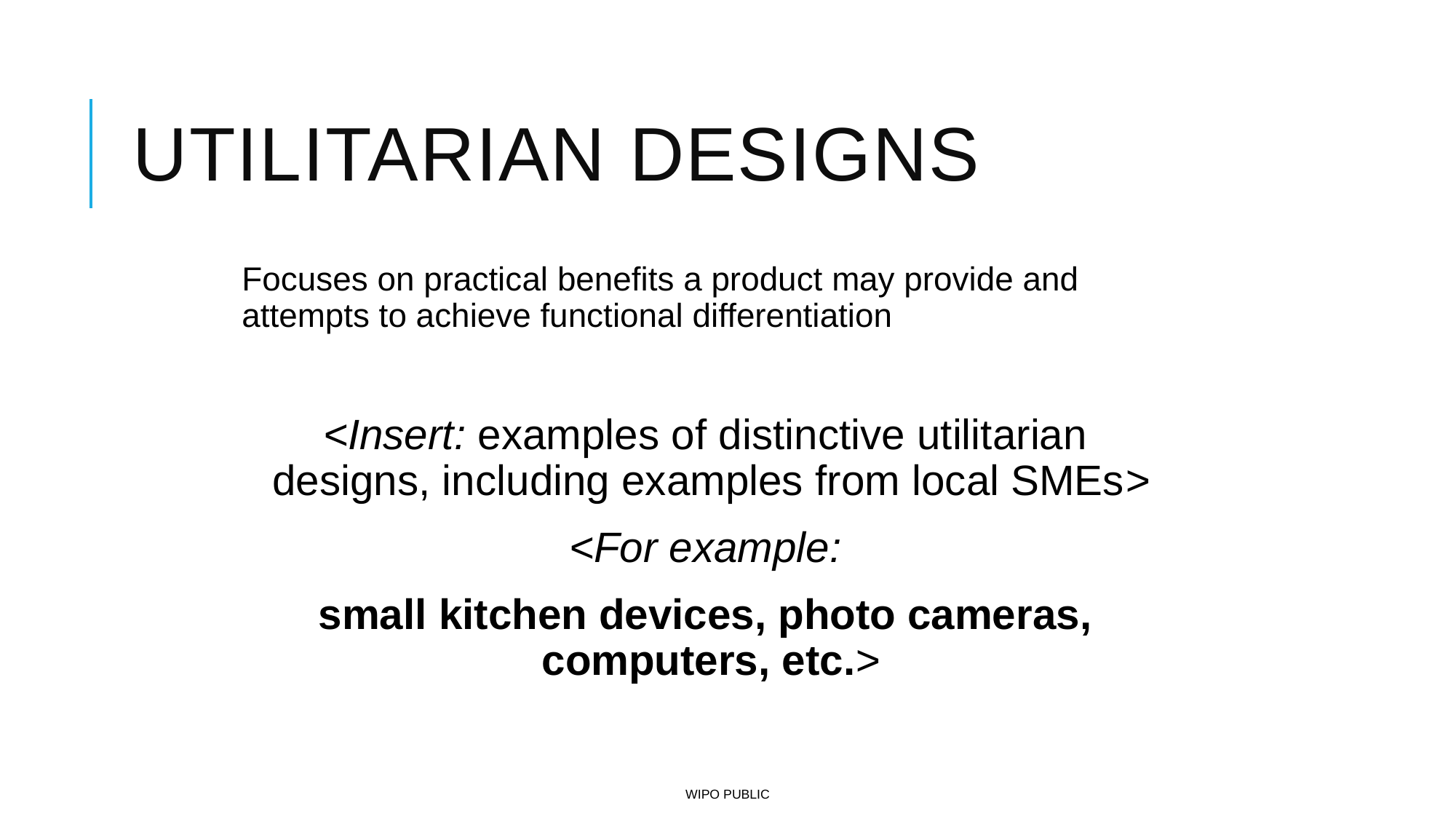

# Utilitarian Designs
Focuses on practical benefits a product may provide and attempts to achieve functional differentiation

<Insert: examples of distinctive utilitarian designs, including examples from local SMEs>
<For example:
small kitchen devices, photo cameras, computers, etc.>